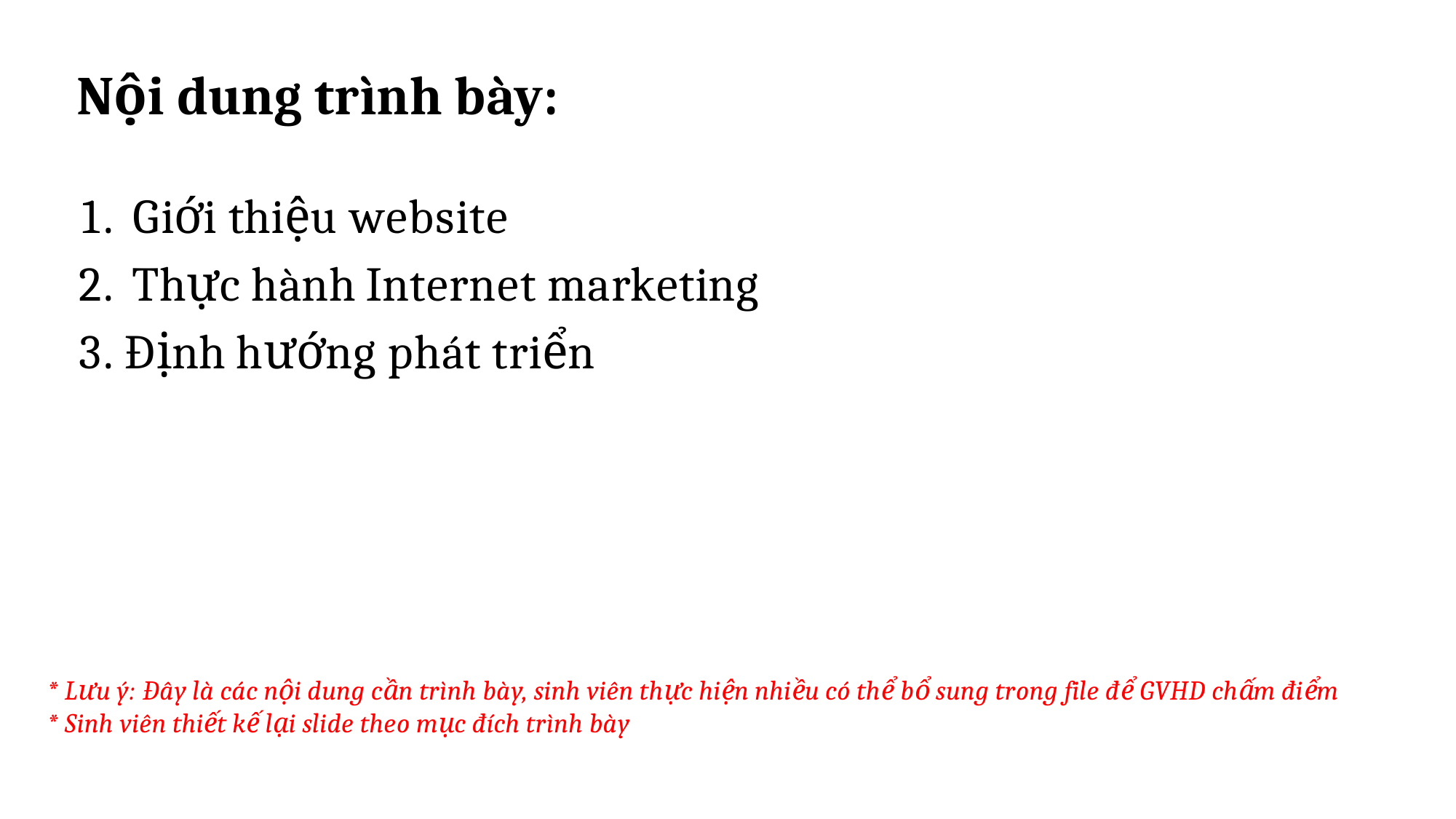

# Nội dung trình bày:
NỘI DUNG
Giới thiệu website
Thực hành Internet marketing
3. Định hướng phát triển
* Lưu ý: Đây là các nội dung cần trình bày, sinh viên thực hiện nhiều có thể bổ sung trong file để GVHD chấm điểm
* Sinh viên thiết kế lại slide theo mục đích trình bày